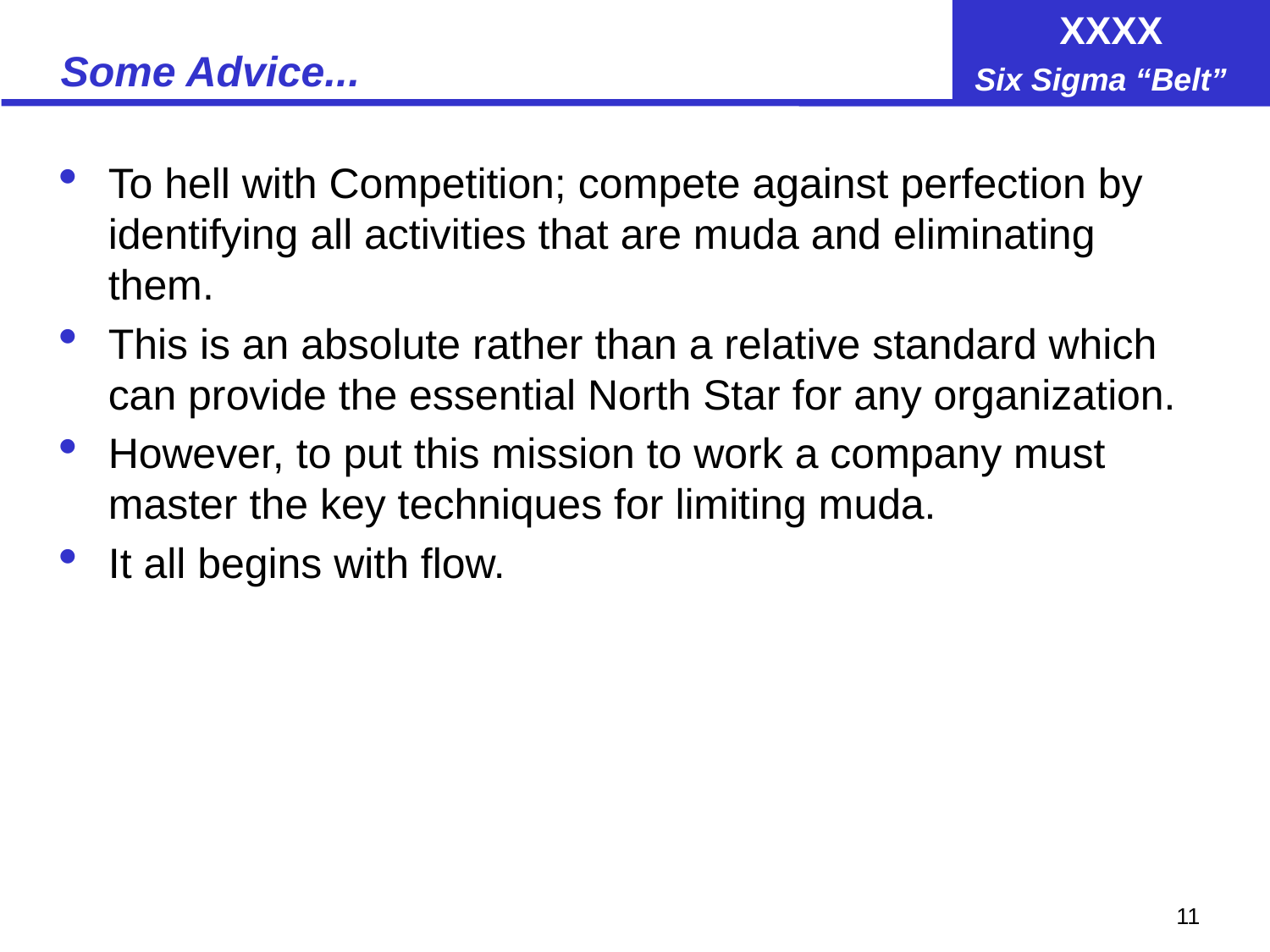

# Some Advice...
To hell with Competition; compete against perfection by identifying all activities that are muda and eliminating them.
This is an absolute rather than a relative standard which can provide the essential North Star for any organization.
However, to put this mission to work a company must master the key techniques for limiting muda.
It all begins with flow.